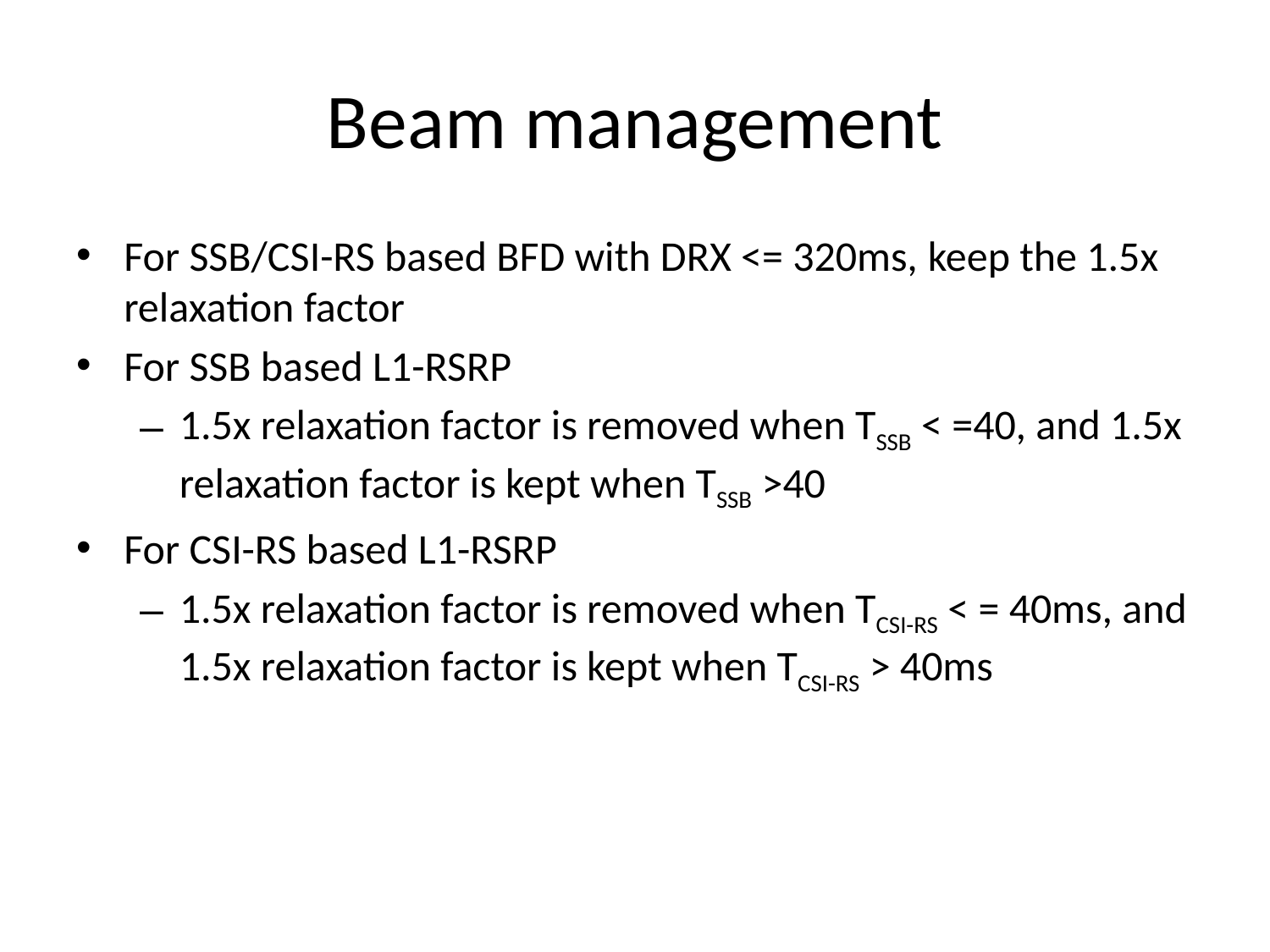

# Beam management
For SSB/CSI-RS based BFD with DRX <= 320ms, keep the 1.5x relaxation factor
For SSB based L1-RSRP
1.5x relaxation factor is removed when TSSB < =40, and 1.5x relaxation factor is kept when TSSB >40
For CSI-RS based L1-RSRP
1.5x relaxation factor is removed when TCSI-RS < = 40ms, and 1.5x relaxation factor is kept when TCSI-RS > 40ms